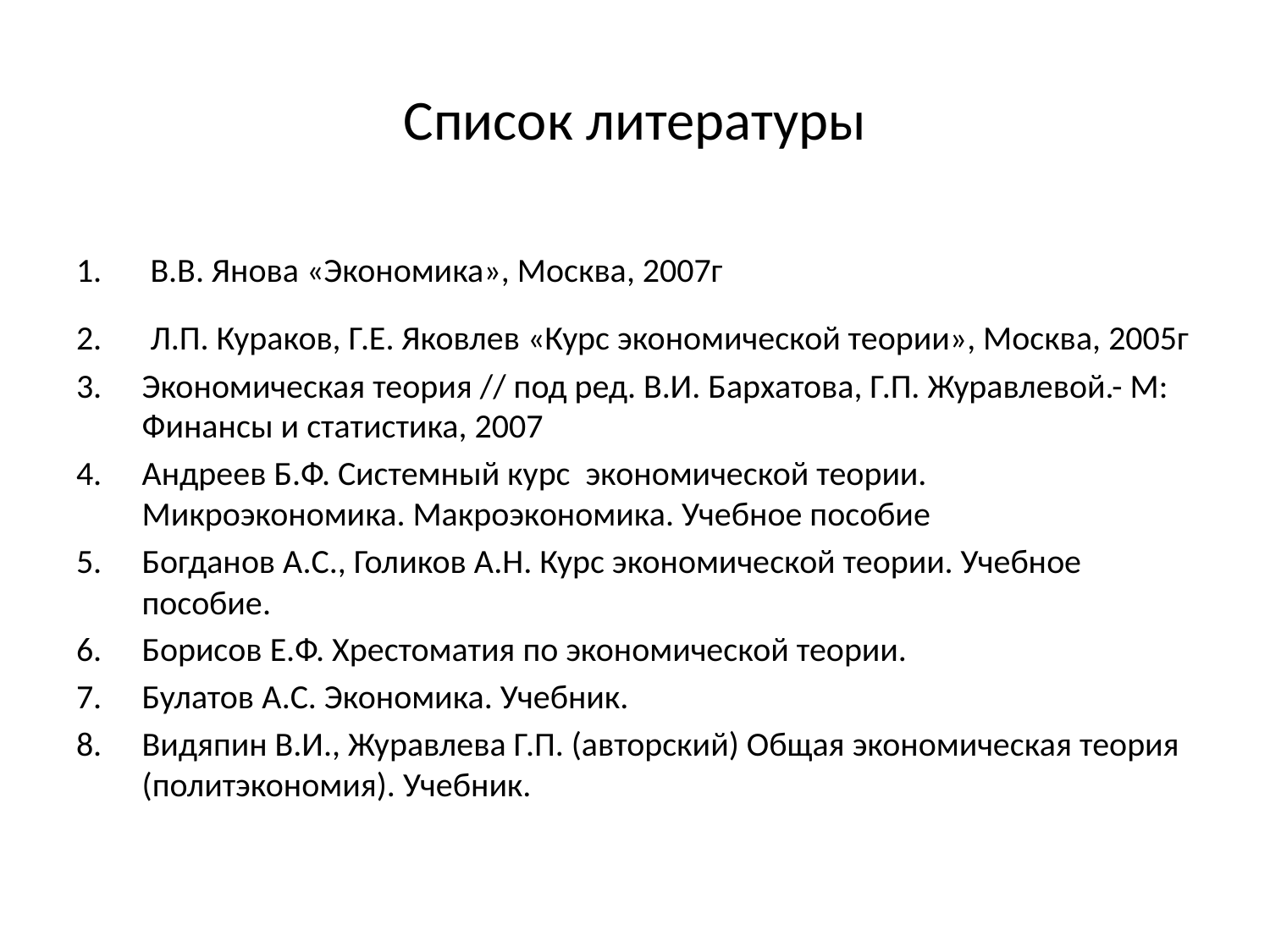

# Список литературы
В.В. Янова «Экономика», Москва, 2007г
Л.П. Кураков, Г.Е. Яковлев «Курс экономической теории», Москва, 2005г
Экономическая теория // под ред. В.И. Бархатова, Г.П. Журавлевой.- М: Финансы и статистика, 2007
Андреев Б.Ф. Системный курс  экономической теории. Микроэкономика. Макроэкономика. Учебное пособие
Богданов А.С., Голиков А.Н. Курс экономической теории. Учебное пособие.
Борисов Е.Ф. Хрестоматия по экономической теории.
Булатов А.С. Экономика. Учебник.
Видяпин В.И., Журавлева Г.П. (авторский) Общая экономическая теория (политэкономия). Учебник.